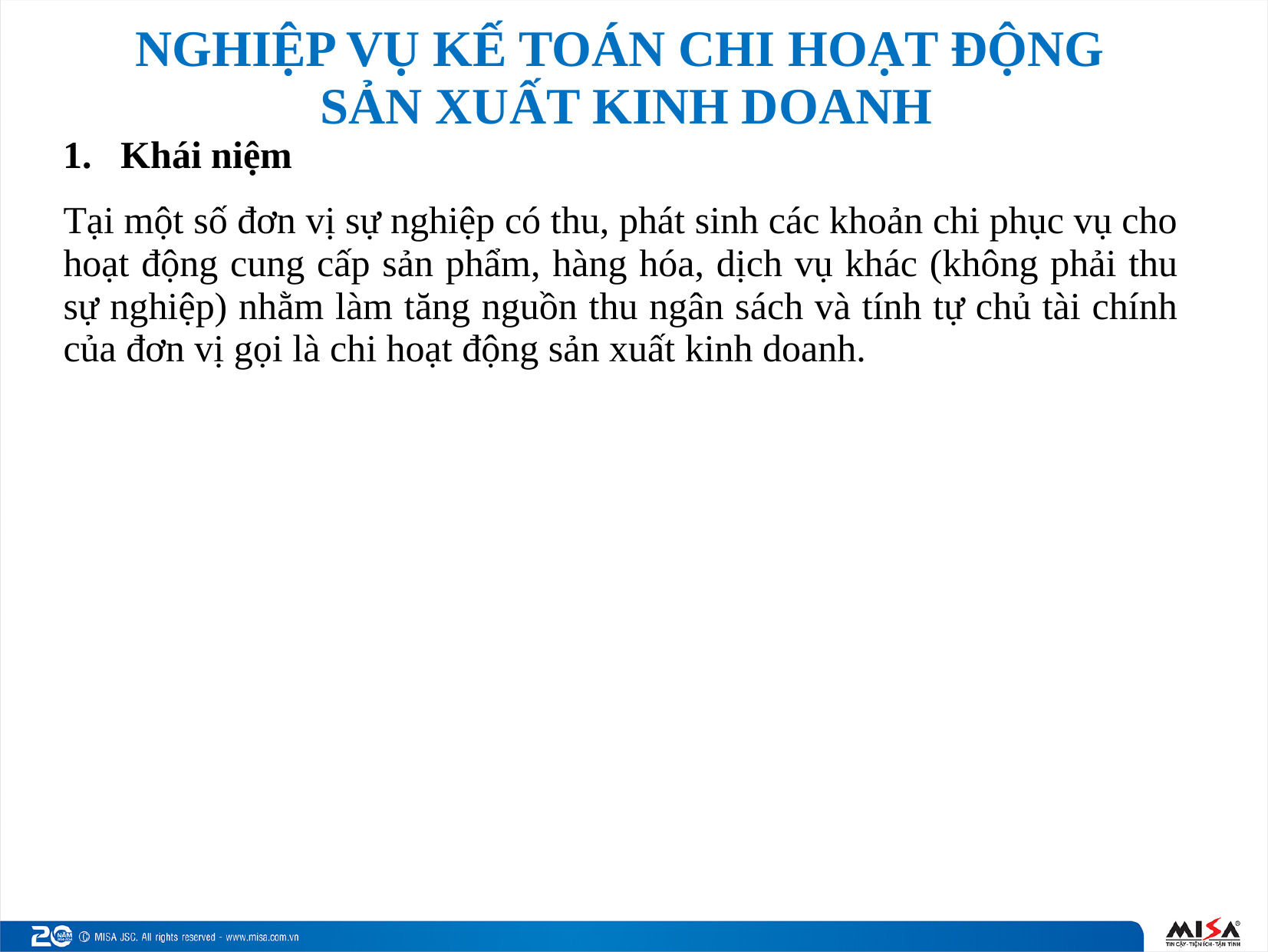

# NGHIỆP VỤ KẾ TOÁN CHI HOẠT ĐỘNG SẢN XUẤT KINH DOANH
Khái niệm
Tại một số đơn vị sự nghiệp có thu, phát sinh các khoản chi phục vụ cho hoạt động cung cấp sản phẩm, hàng hóa, dịch vụ khác (không phải thu sự nghiệp) nhằm làm tăng nguồn thu ngân sách và tính tự chủ tài chính của đơn vị gọi là chi hoạt động sản xuất kinh doanh.